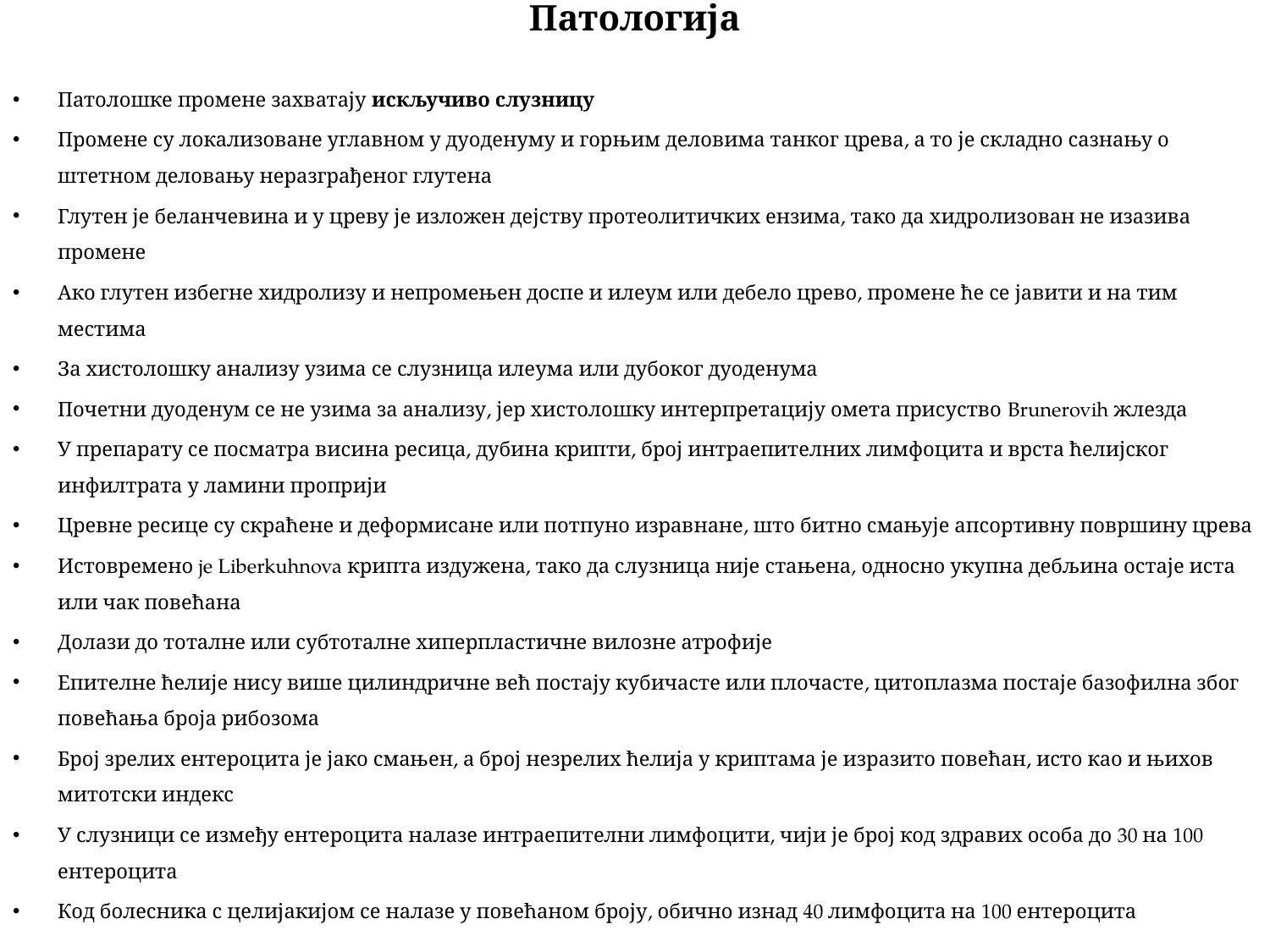

# Патологија
Патолошке промене захватају искључиво слузницу
Промене су локализоване углавном у дуоденуму и горњим деловима танког црева, а то је складно сазнању о штетном деловању неразграђеног глутена
Глутен је беланчевина и у цреву је изложен дејству протеолитичких ензима, тако да хидролизован не изазива промене
Ако глутен избегне хидролизу и непромењен доспе и илеум или дебело црево, промене ће се јавити и на тим местима
За хистолошку анализу узима се слузница илеума или дубоког дуоденума
Почетни дуоденум се не узима за анализу, јер хистолошку интерпретацију омета присуство Brunerovih жлезда
У препарату се посматра висина ресица, дубина крипти, број интраепителних лимфоцита и врста ћелијског инфилтрата у ламини проприји
Цревне ресице су скраћене и деформисане или потпуно изравнане, што битно смањује апсортивну површину црева
Истовремено je Liberkuhnova крипта издужена, тако да слузница није стањена, односно укупна дебљина остаје иста или чак повећана
Долази до тоталне или субтоталне хиперпластичне вилозне атрофије
Епителне ћелије нису више цилиндричне већ постају кубичасте или плочасте, цитоплазма постаје базофилна због повећања броја рибозома
Број зрелих ентероцита је јако смањен, а број незрелих ћелија у криптама је изразито повећан, исто као и њихов митотски индекс
У слузници се између ентероцита налазе интраепителни лимфоцити, чији је број код здравих особа до 30 на 100 ентероцита
Код болесника с целијакијом се налазе у повећаном броју, обично изнад 40 лимфоцита на 100 ентероцита